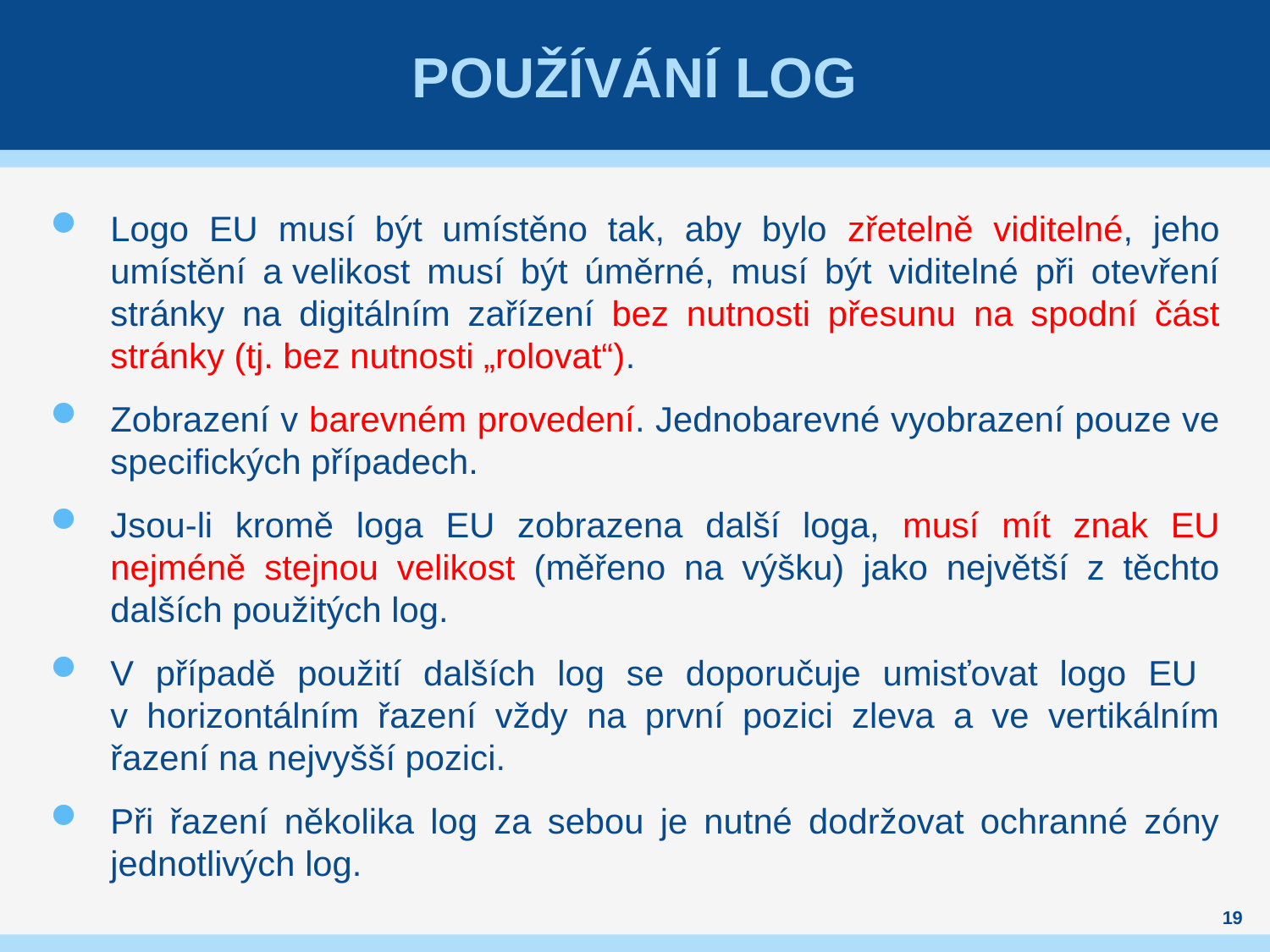

# Používání log
Logo EU musí být umístěno tak, aby bylo zřetelně viditelné, jeho umístění a velikost musí být úměrné, musí být viditelné při otevření stránky na digitálním zařízení bez nutnosti přesunu na spodní část stránky (tj. bez nutnosti „rolovat“).
Zobrazení v barevném provedení. Jednobarevné vyobrazení pouze ve specifických případech.
Jsou-li kromě loga EU zobrazena další loga, musí mít znak EU nejméně stejnou velikost (měřeno na výšku) jako největší z těchto dalších použitých log.
V případě použití dalších log se doporučuje umisťovat logo EU
v horizontálním řazení vždy na první pozici zleva a ve vertikálním řazení na nejvyšší pozici.
Při řazení několika log za sebou je nutné dodržovat ochranné zóny jednotlivých log.

19